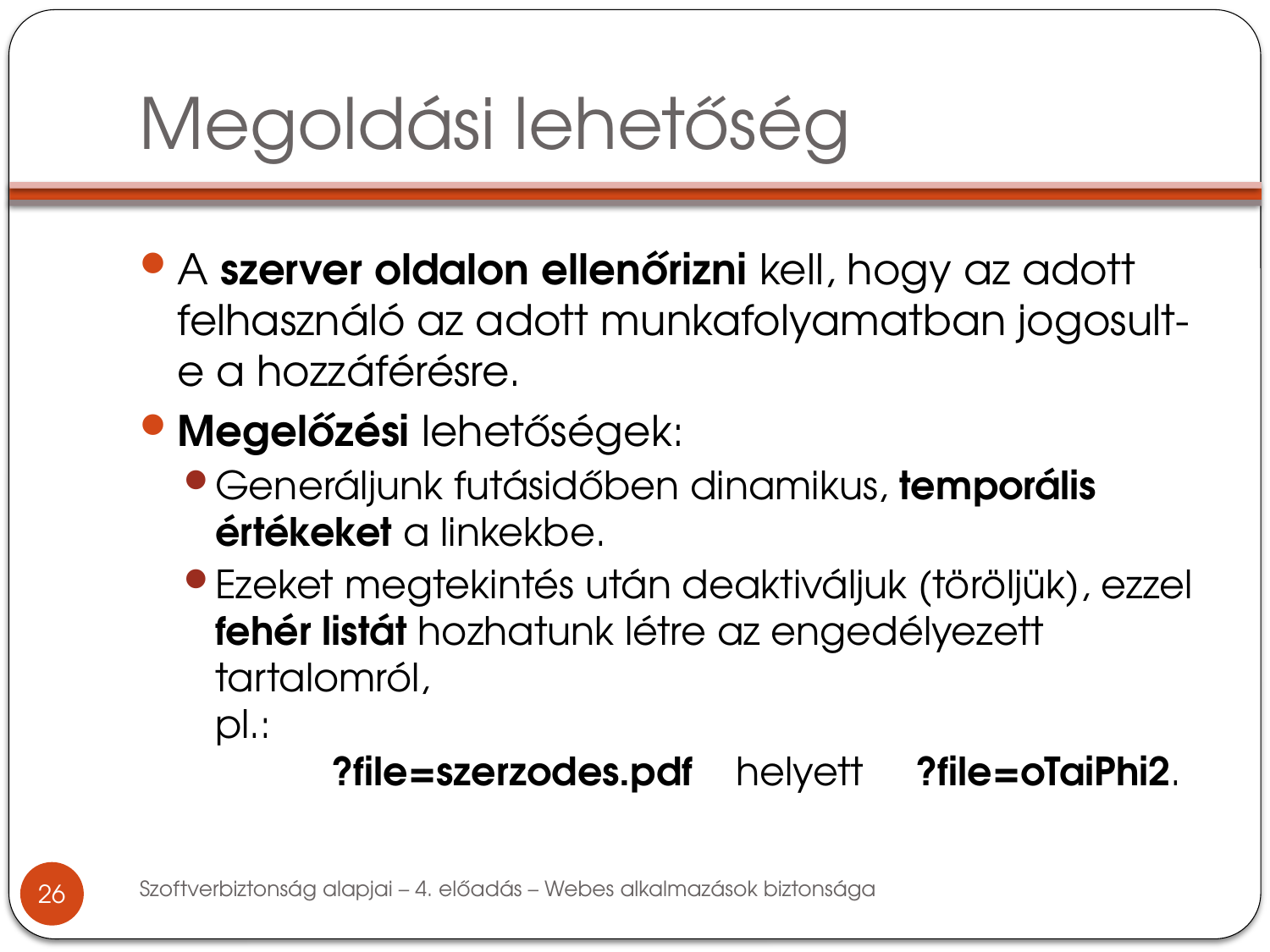

# Megoldási lehetőség
A szerver oldalon ellenőrizni kell, hogy az adott felhasználó az adott munkafolyamatban jogosult-e a hozzáférésre.
Megelőzési lehetőségek:
Generáljunk futásidőben dinamikus, temporális értékeket a linkekbe.
Ezeket megtekintés után deaktiváljuk (töröljük), ezzel fehér listát hozhatunk létre az engedélyezett tartalomról,
pl.:
	?file=szerzodes.pdf    helyett 	?file=oTaiPhi2.
Szoftverbiztonság alapjai – 4. előadás – Webes alkalmazások biztonsága
26